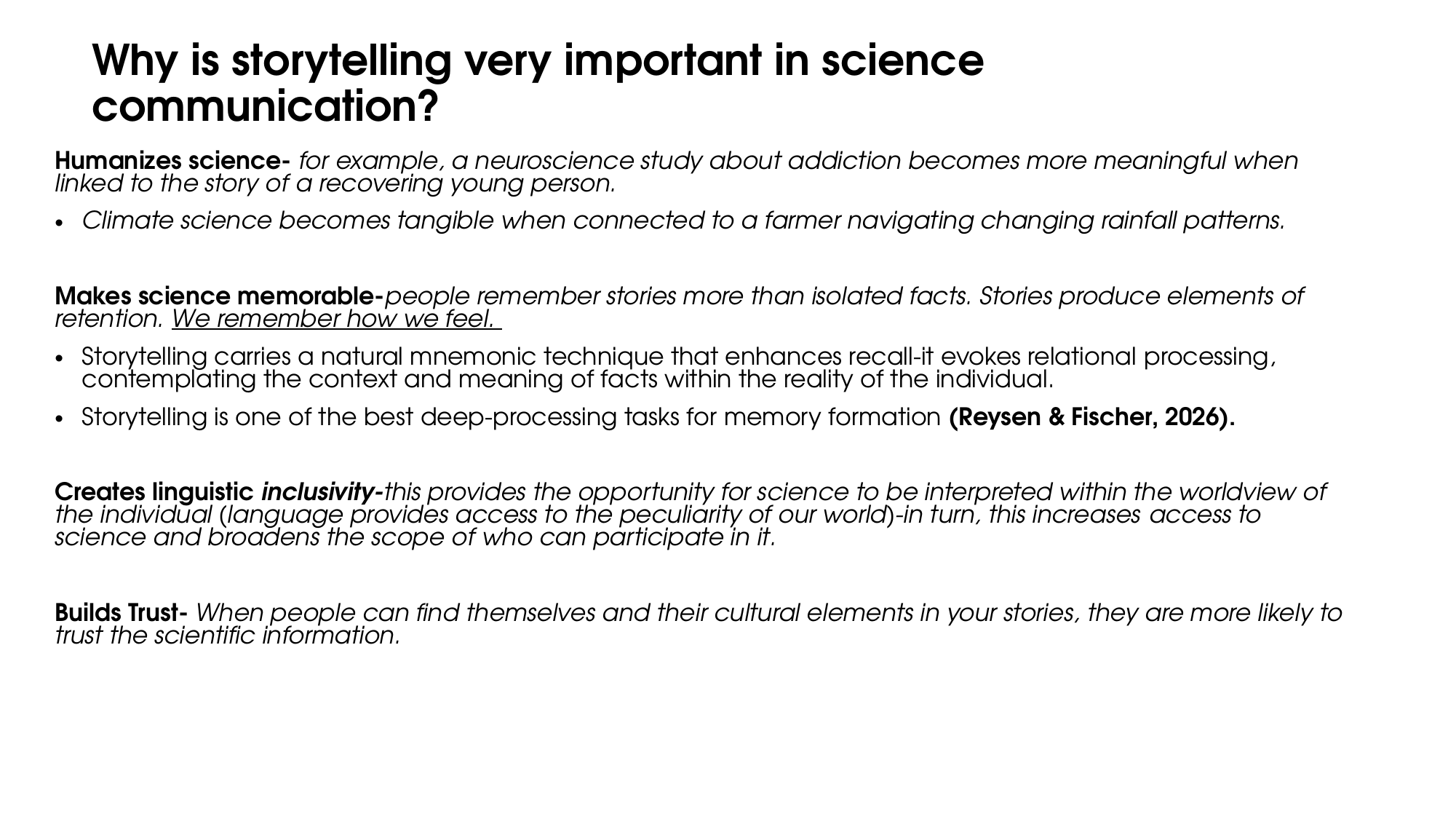

Why is storytelling very important in science communication?

Humanizes science- for example, a neuroscience study about addiction becomes more meaningful when linked to the story of a recovering young person.
Climate science becomes tangible when connected to a farmer navigating changing rainfall patterns.

Makes science memorable-people remember stories more than isolated facts. Stories produce elements of retention. We remember how we feel.
Storytelling carries a natural mnemonic technique that enhances recall-it evokes relational processing, contemplating the context and meaning of facts within the reality of the individual.
Storytelling is one of the best deep-processing tasks for memory formation (Reysen & Fischer, 2026).

Creates linguistic inclusivity-this provides the opportunity for science to be interpreted within the worldview of the individual (language provides access to the peculiarity of our world)-in turn, this increases access to science and broadens the scope of who can participate in it.

Builds Trust- When people can find themselves and their cultural elements in your stories, they are more likely to trust the scientific information.